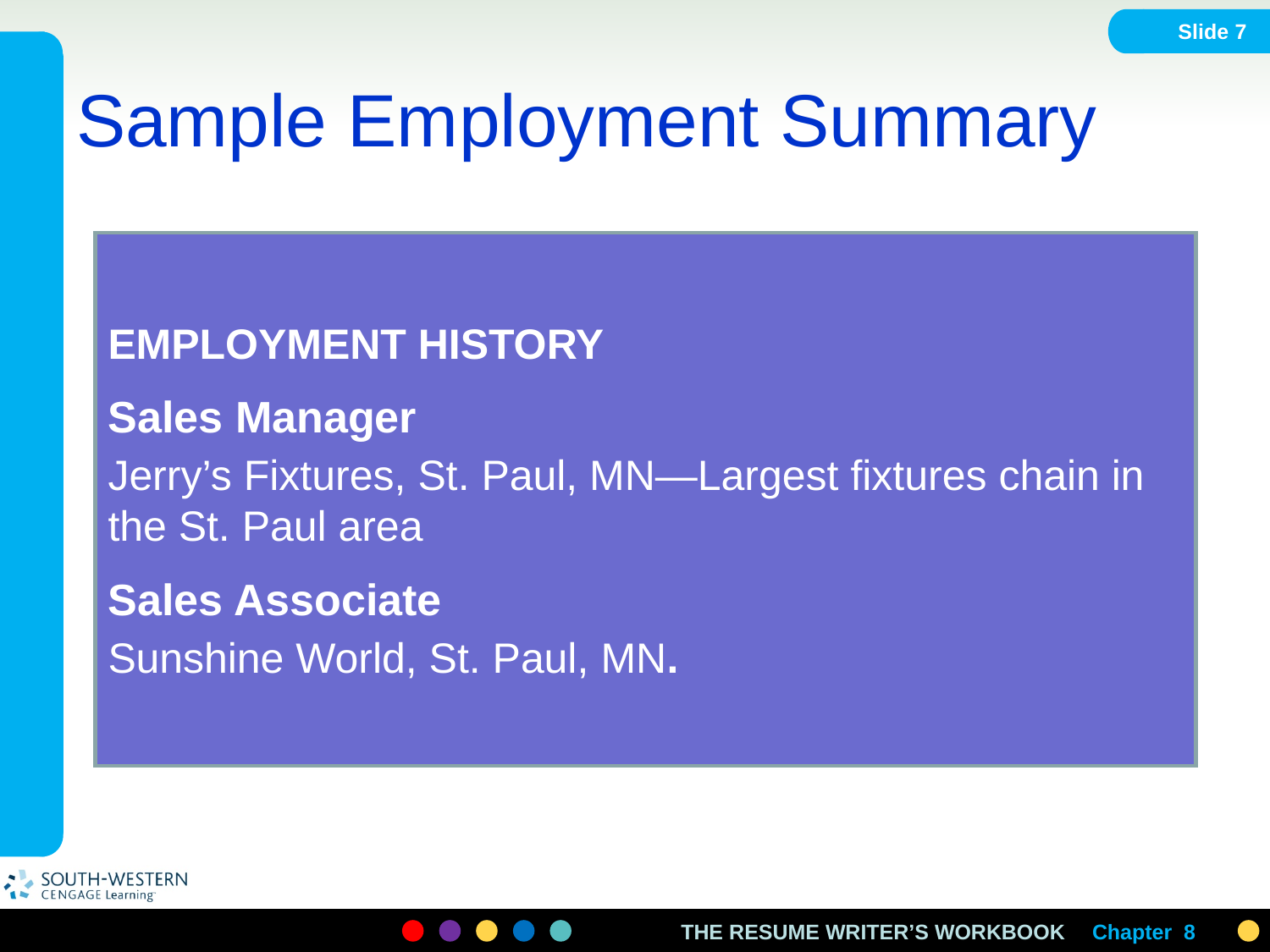

Slide 7
# Sample Employment Summary
EMPLOYMENT HISTORY
Sales Manager
Jerry’s Fixtures, St. Paul, MN—Largest fixtures chain in the St. Paul area
Sales Associate
Sunshine World, St. Paul, MN.
Chapter  8